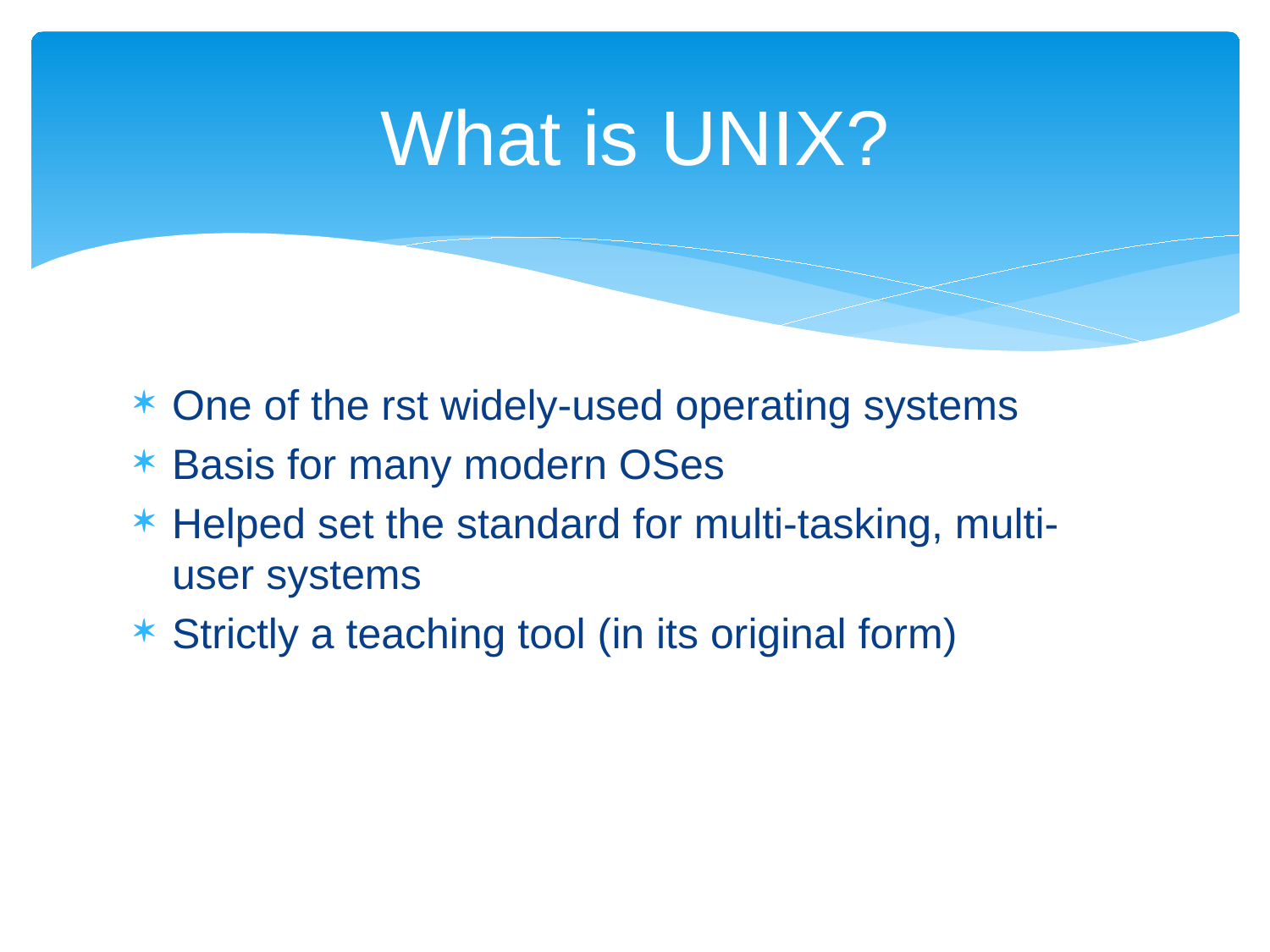

# What is UNIX?
One of the rst widely-used operating systems
Basis for many modern OSes
Helped set the standard for multi-tasking, multi-user systems
Strictly a teaching tool (in its original form)